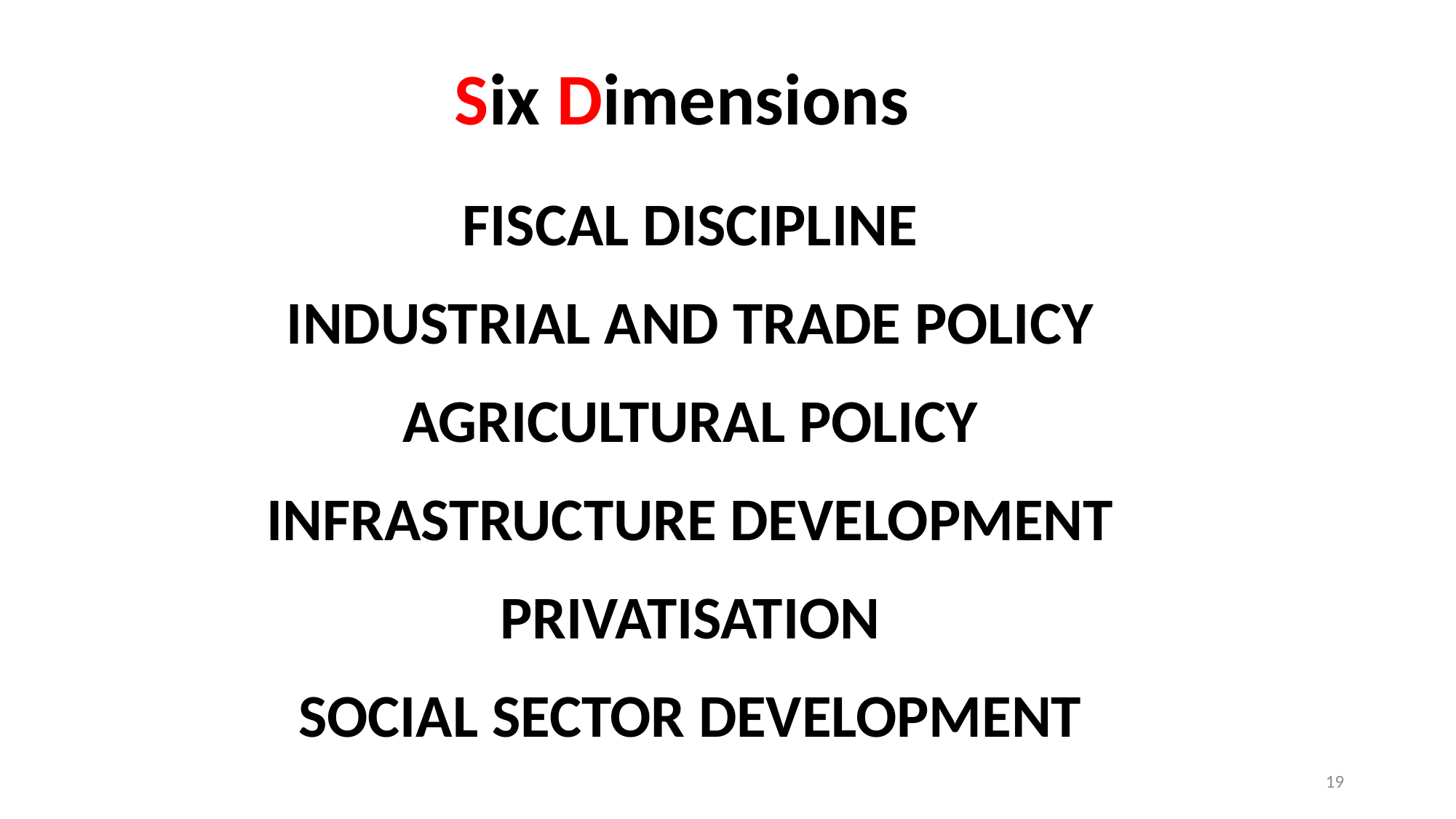

Six Dimensions
FISCAL DISCIPLINE

INDUSTRIAL AND TRADE POLICY

AGRICULTURAL POLICY

INFRASTRUCTURE DEVELOPMENT

PRIVATISATION

SOCIAL SECTOR DEVELOPMENT

19